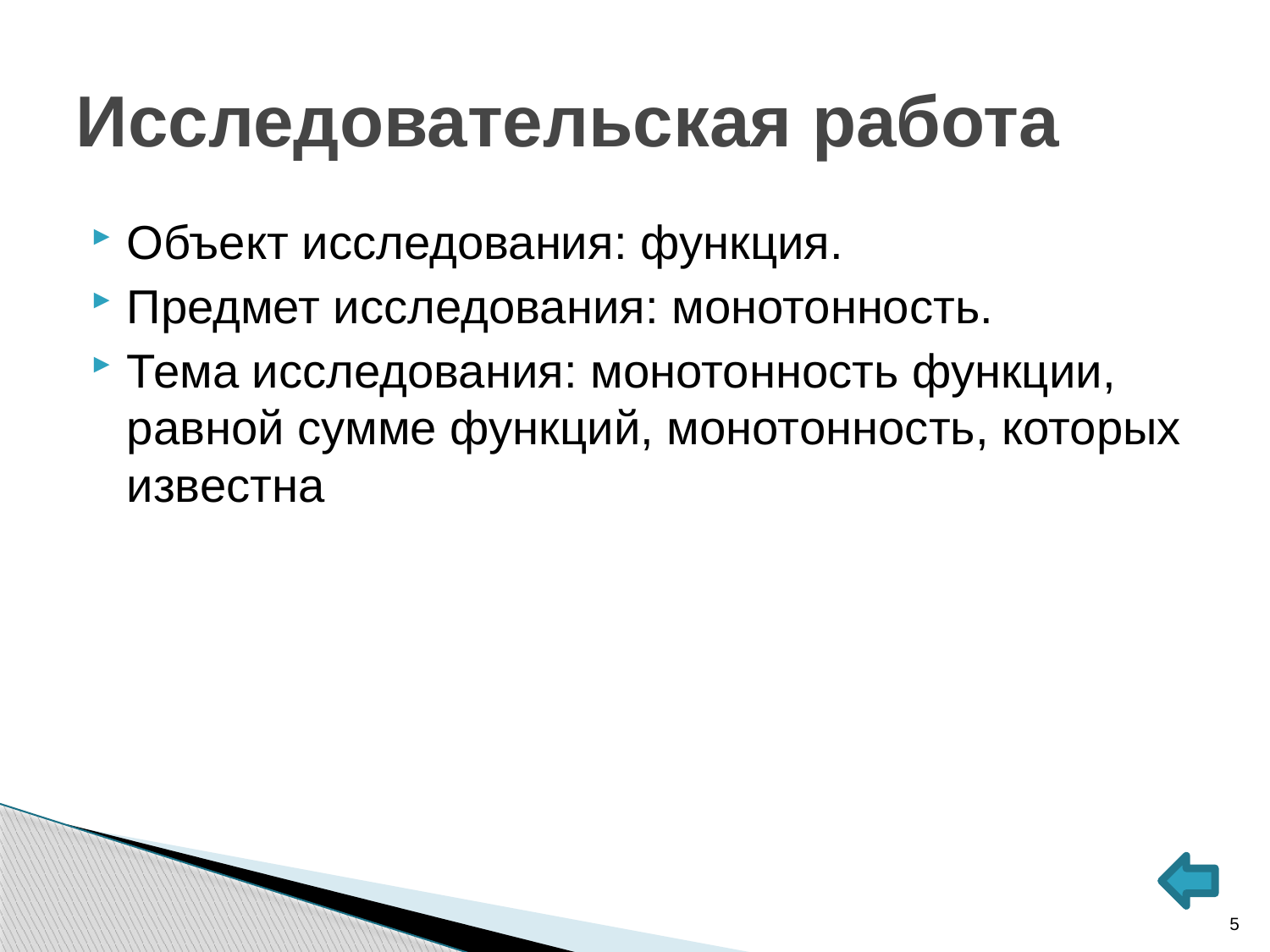

# Исследовательская работа
Объект исследования: функция.
Предмет исследования: монотонность.
Тема исследования: монотонность функции, равной сумме функций, монотонность, которых известна

5